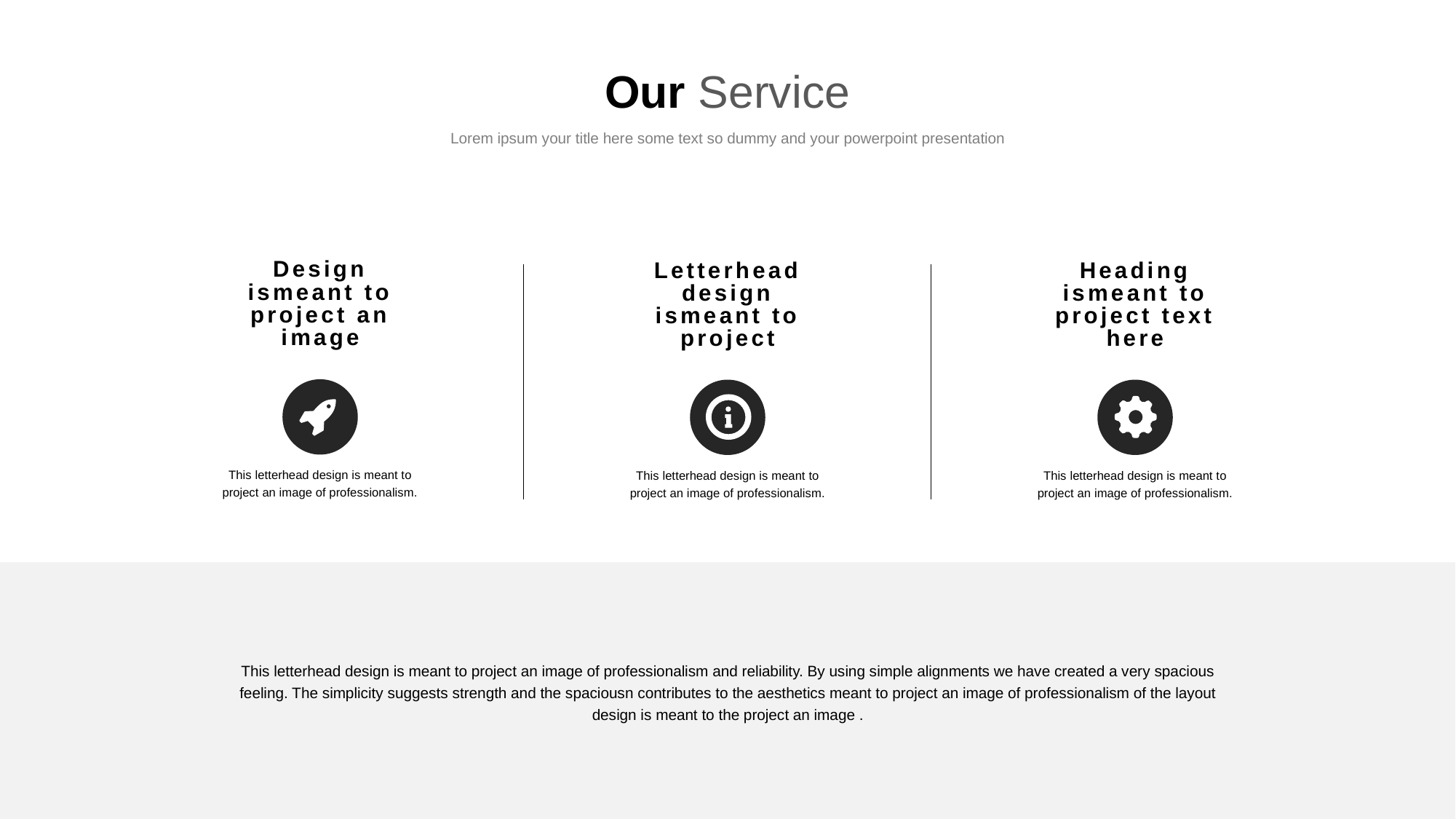

# Our Service
Lorem ipsum your title here some text so dummy and your powerpoint presentation
Letterhead design ismeant to project
Heading ismeant to project text here
Design ismeant to project an image

This letterhead design is meant to project an image of professionalism.
This letterhead design is meant to project an image of professionalism.
This letterhead design is meant to project an image of professionalism.

This letterhead design is meant to project an image of professionalism and reliability. By using simple alignments we have created a very spacious feeling. The simplicity suggests strength and the spaciousn contributes to the aesthetics meant to project an image of professionalism of the layout design is meant to the project an image .